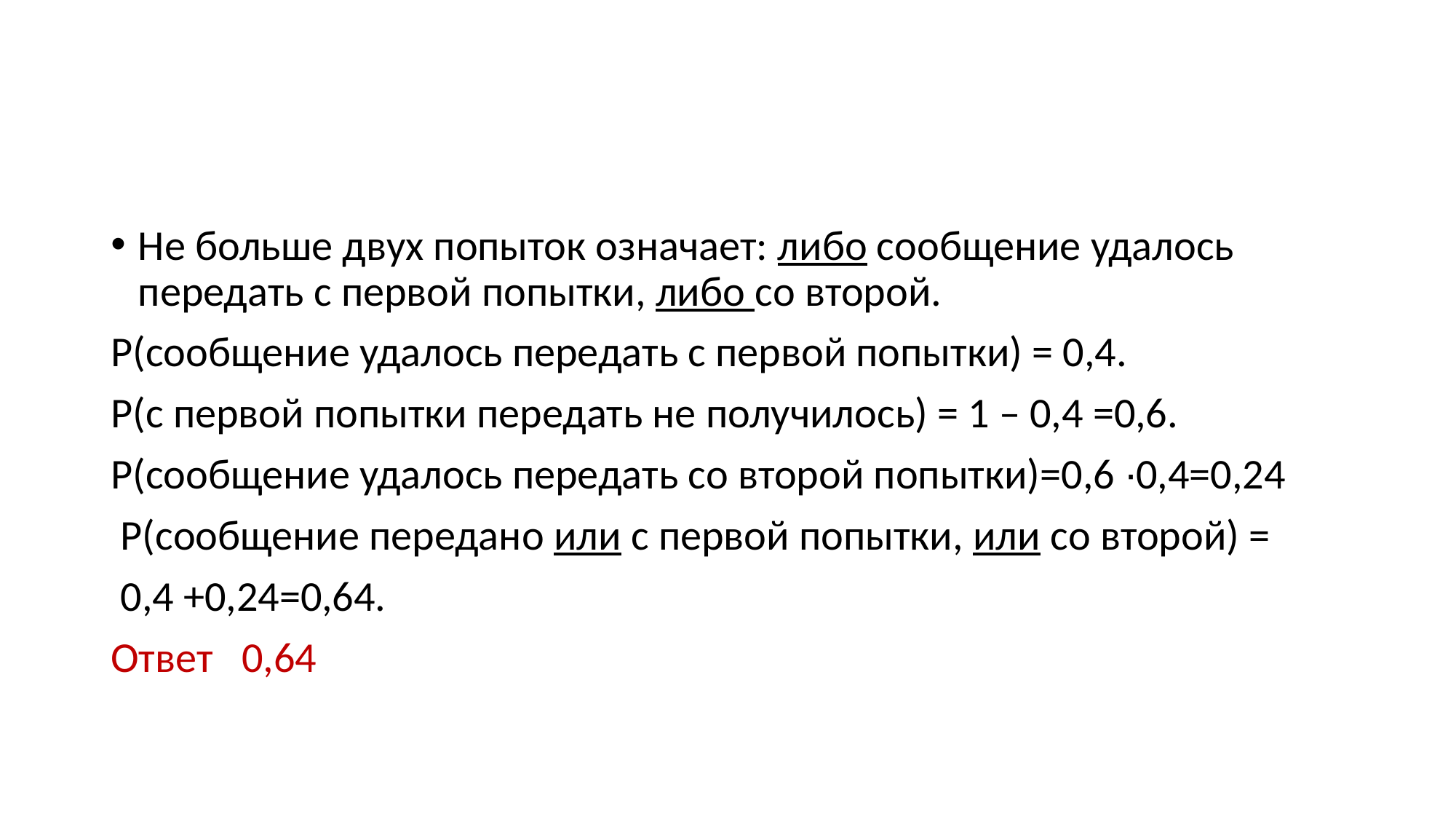

#
Не больше двух попыток означает: либо сообщение удалось передать с первой попытки, либо со второй.
Р(сообщение удалось передать с первой попытки) = 0,4.
Р(с первой попытки передать не получилось) = 1 – 0,4 =0,6.
Р(сообщение удалось передать со второй попытки)=0,6 ∙0,4=0,24
 Р(сообщение передано или с первой попытки, или со второй) =
 0,4 +0,24=0,64.
Ответ   0,64